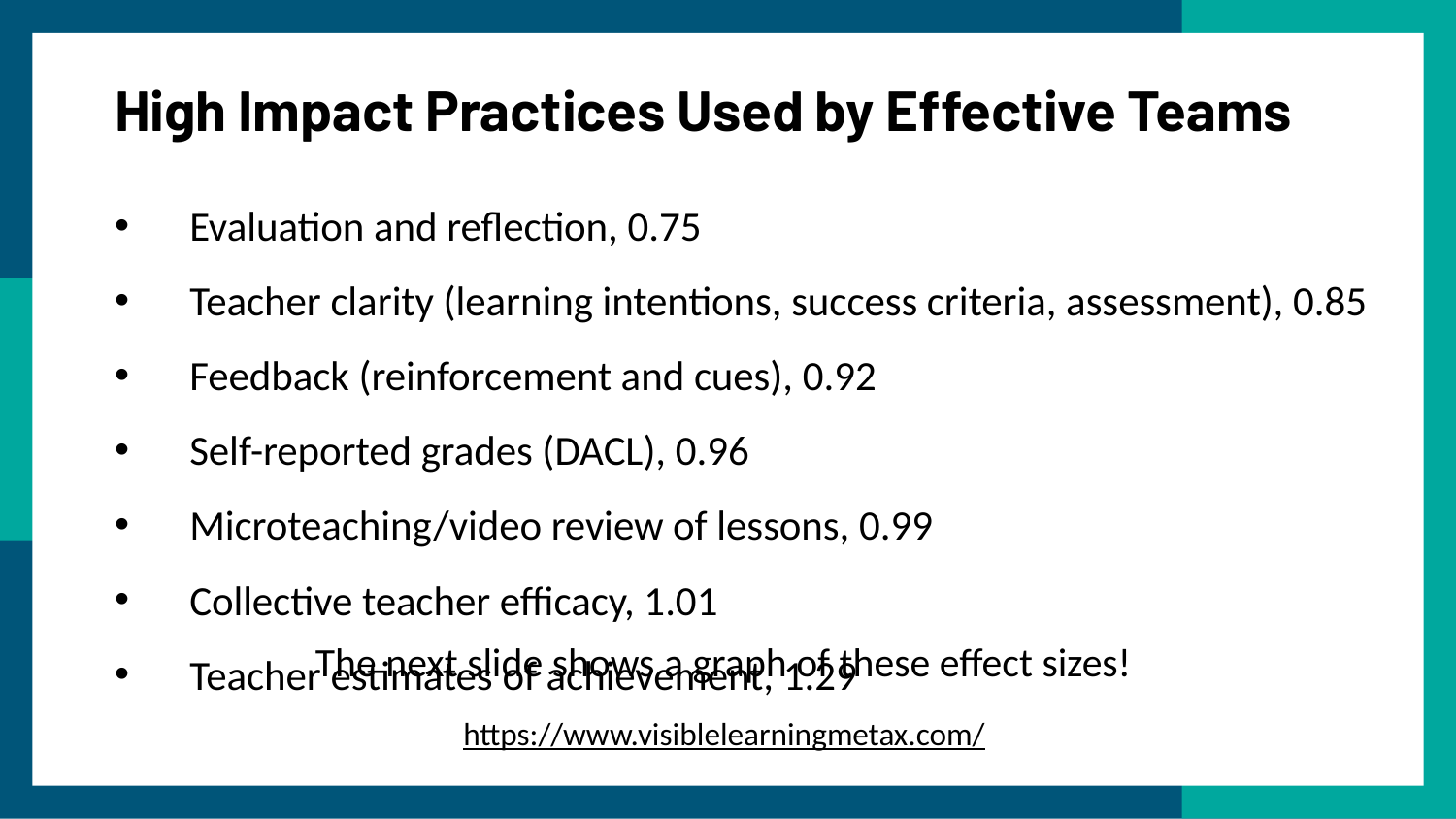

# High Impact Practices Used by Effective Teams
Evaluation and reflection, 0.75
Teacher clarity (learning intentions, success criteria, assessment), 0.85
Feedback (reinforcement and cues), 0.92
Self-reported grades (DACL), 0.96
Microteaching/video review of lessons, 0.99
Collective teacher efficacy, 1.01
Teacher estimates of achievement, 1.29

The next slide shows a graph of these effect sizes!
https://www.visiblelearningmetax.com/